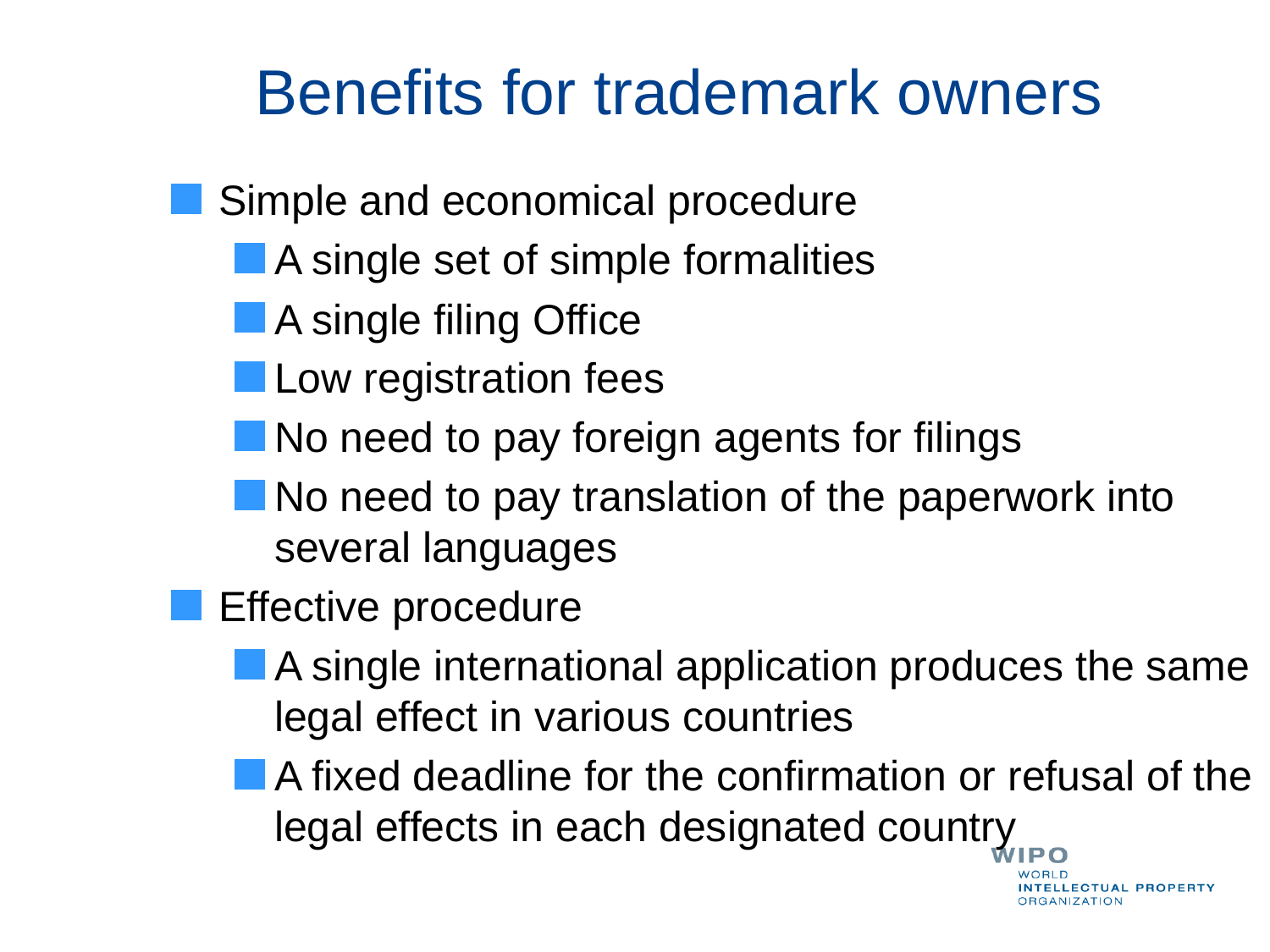

Benefits for trademark owners
Simple and economical procedure
A single set of simple formalities
A single filing Office
Low registration fees
No need to pay foreign agents for filings
No need to pay translation of the paperwork into several languages
Effective procedure
A single international application produces the same legal effect in various countries
A fixed deadline for the confirmation or refusal of the legal effects in each designated country